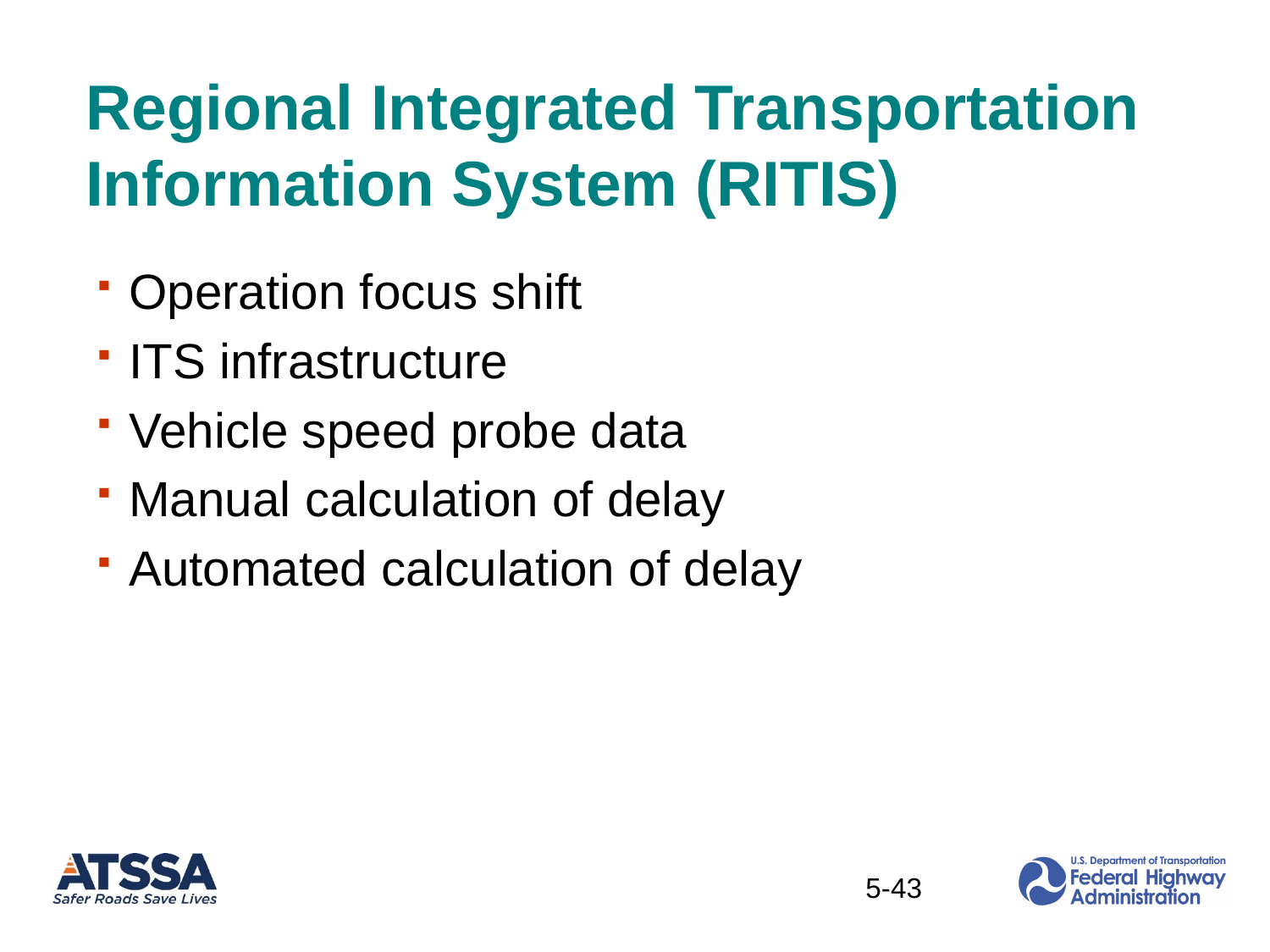

# Regional Integrated Transportation Information System (RITIS)
Operation focus shift
ITS infrastructure
Vehicle speed probe data
Manual calculation of delay
Automated calculation of delay